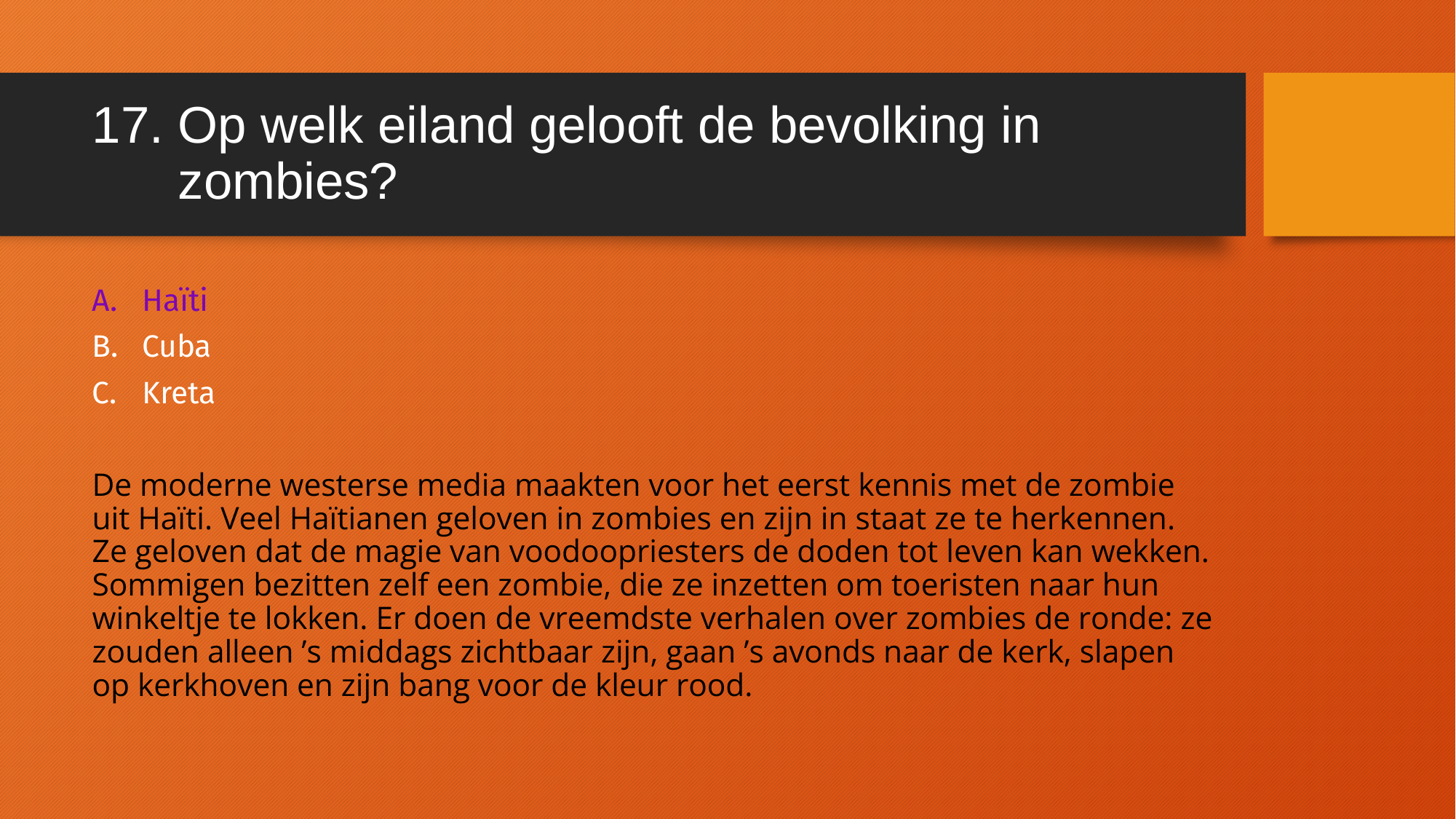

# 17. Op welk eiland gelooft de bevolking in zombies?
Haïti
Cuba
Kreta

De moderne westerse media maakten voor het eerst kennis met de zombie uit Haïti. Veel Haïtianen geloven in zombies en zijn in staat ze te herkennen. Ze geloven dat de magie van voodoopriesters de doden tot leven kan wekken. Sommigen bezitten zelf een zombie, die ze inzetten om toeristen naar hun winkeltje te lokken. Er doen de vreemdste verhalen over zombies de ronde: ze zouden alleen ’s middags zichtbaar zijn, gaan ’s avonds naar de kerk, slapen op kerkhoven en zijn bang voor de kleur rood.